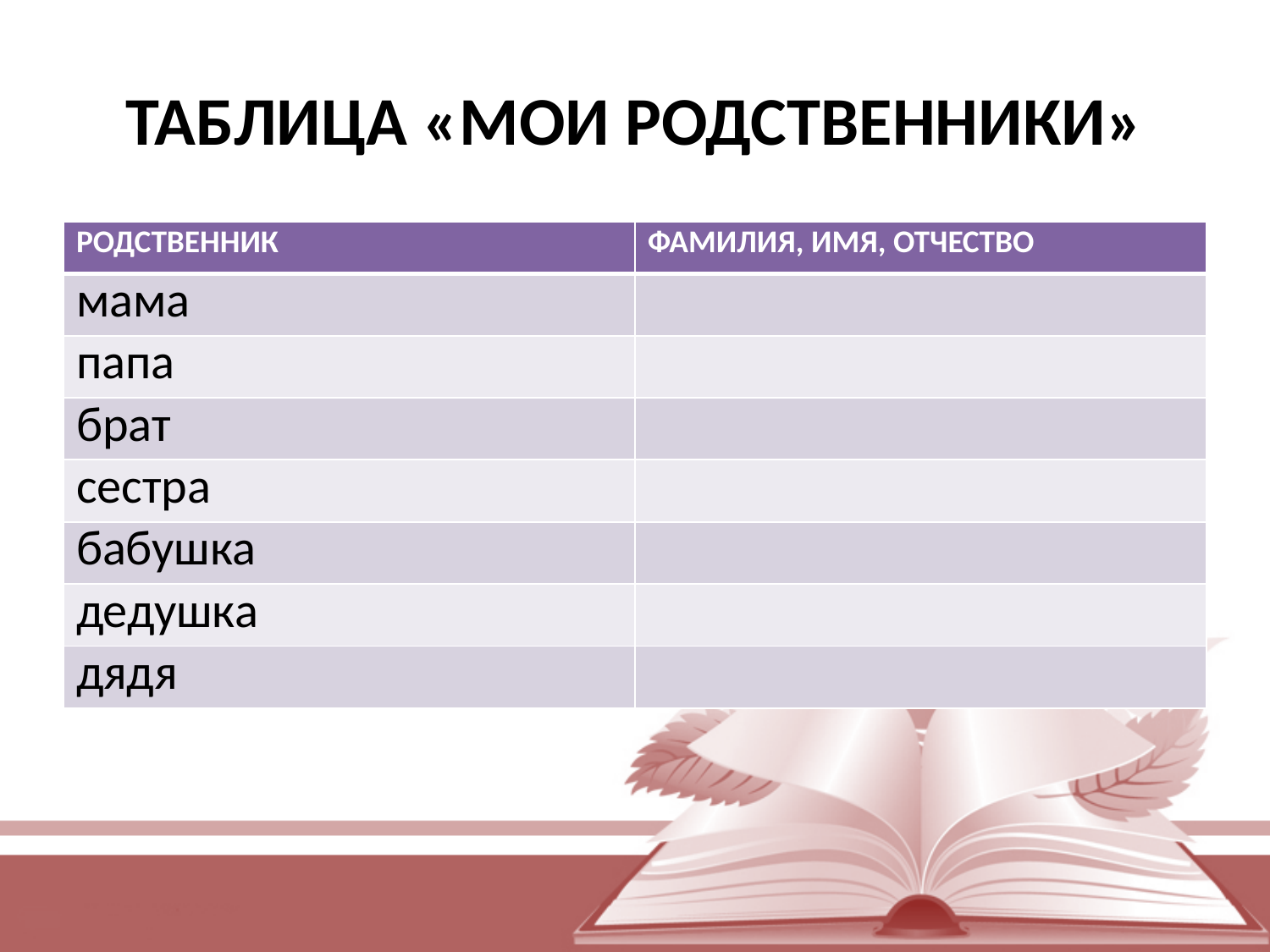

# ТАБЛИЦА «МОИ РОДСТВЕННИКИ»
| РОДСТВЕННИК | ФАМИЛИЯ, ИМЯ, ОТЧЕСТВО |
| --- | --- |
| мама |  |
| папа |  |
| брат |  |
| сестра |  |
| бабушка |  |
| дедушка |  |
| дядя |  |